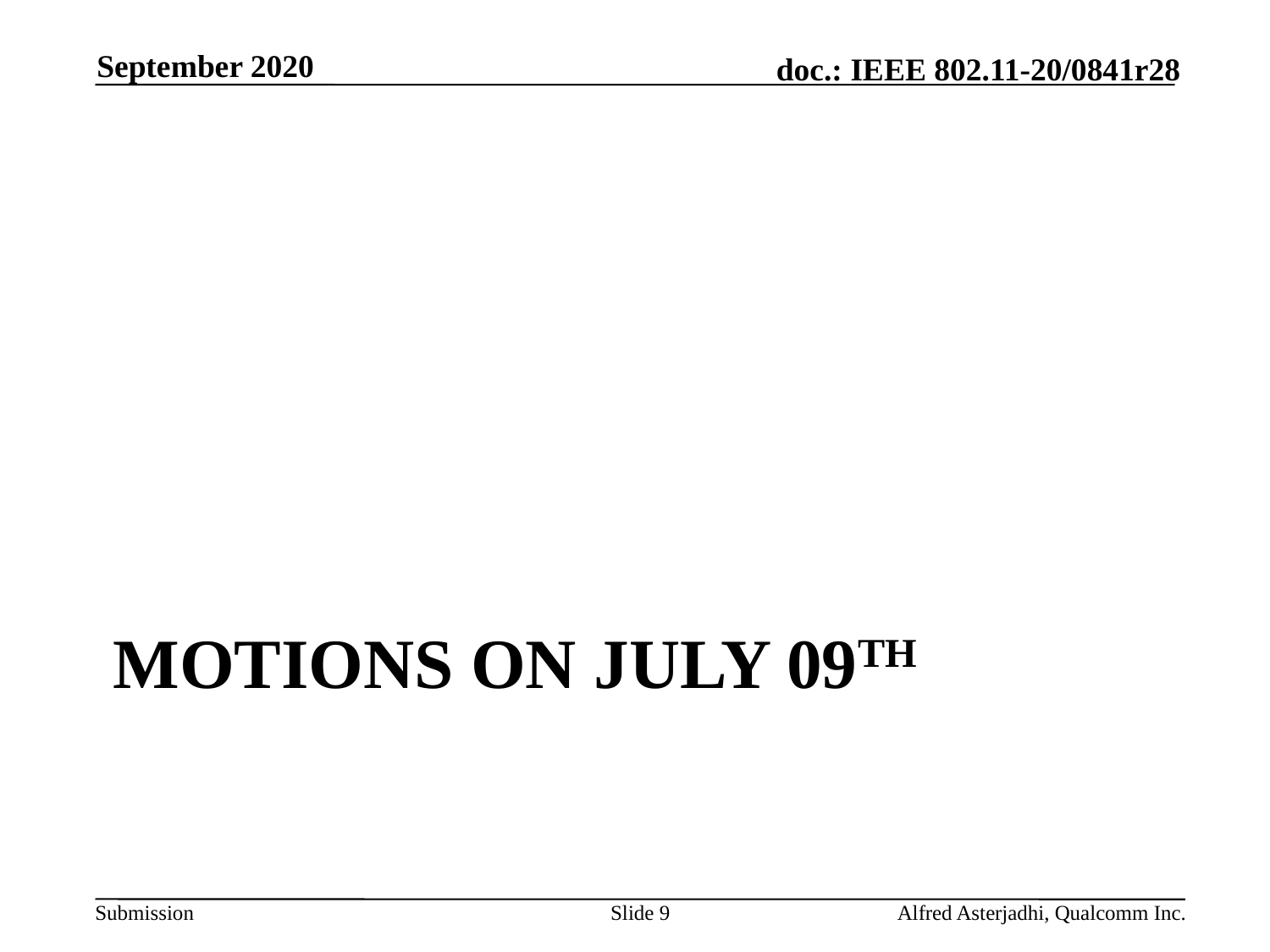

September 2020

# Motions on July 09th
Slide 9
Alfred Asterjadhi, Qualcomm Inc.